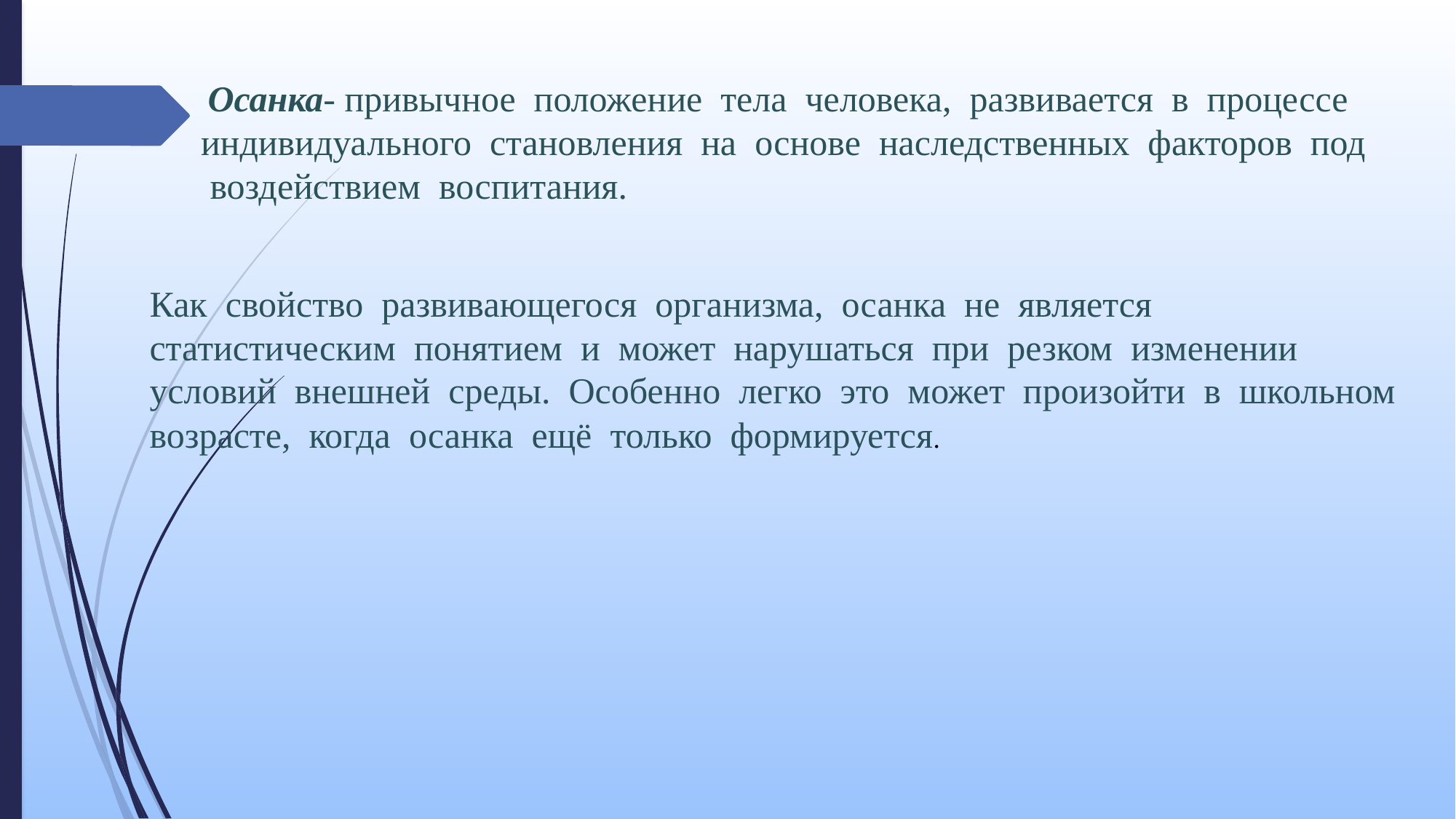

Осанка- привычное  положение  тела  человека,  развивается  в  процессе
индивидуального  становления  на  основе  наследственных  факторов  под  воздействием  воспитания.
Как  свойство  развивающегося  организма,  осанка  не  является  статистическим  понятием  и  может  нарушаться  при  резком  изменении  условий  внешней  среды.  Особенно  легко  это  может  произойти  в  школьном  возрасте,  когда  осанка  ещё  только  формируется.